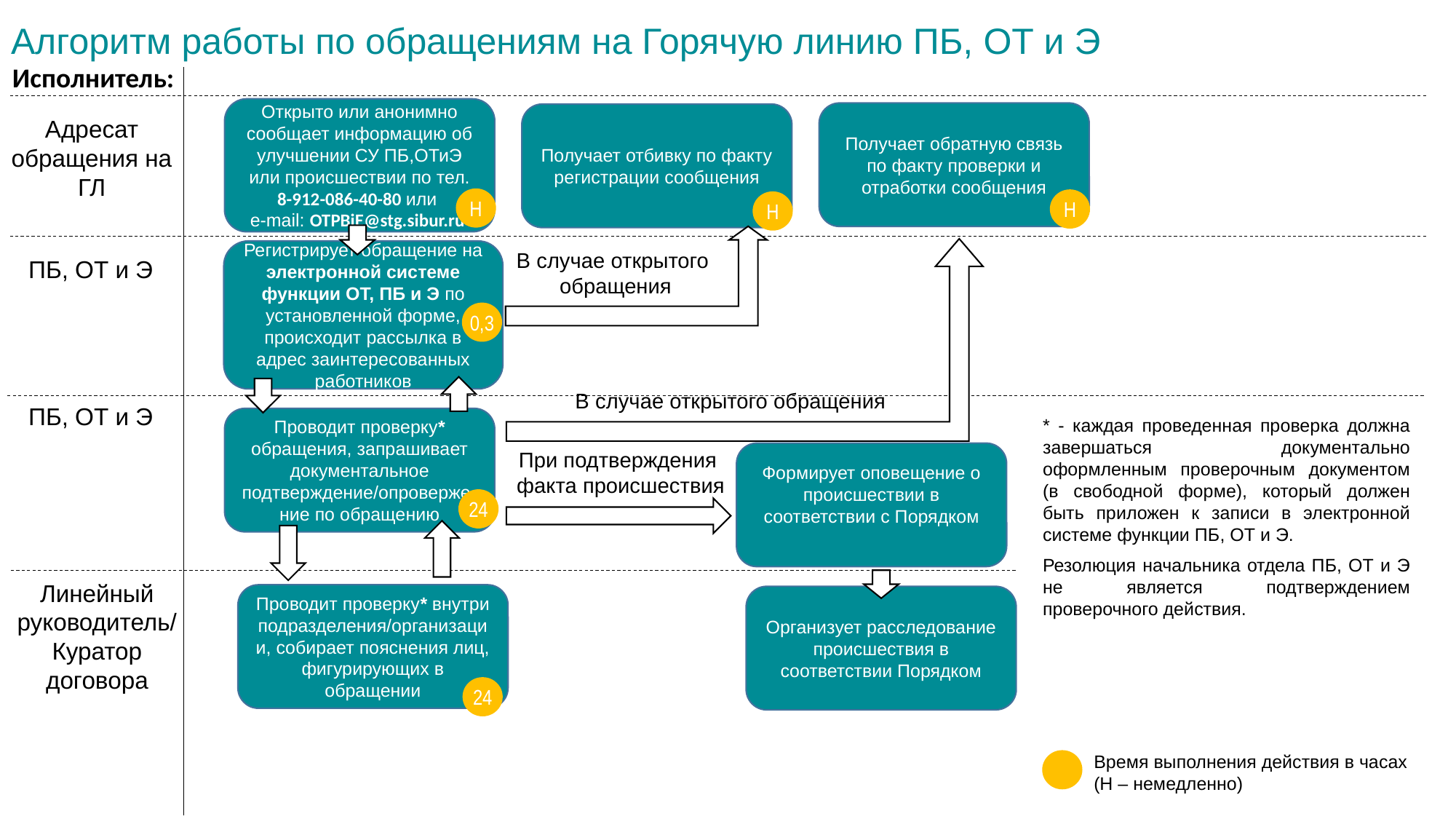

Алгоритм работы по обращениям на Горячую линию ПБ, ОТ и Э
Исполнитель:
Открыто или анонимно сообщает информацию об улучшении СУ ПБ,ОТиЭ или происшествии по тел. 8-912-086-40-80 или
e-mail: OTPBiE@stg.sibur.ru
Получает обратную связь по факту проверки и отработки сообщения
Получает отбивку по факту регистрации сообщения
Адресат обращения на ГЛ
Н
Н
Н

Регистрирует обращение на электронной системе функции ОТ, ПБ и Э по установленной форме, происходит рассылка в адрес заинтересованных работников
В случае открытого
обращения
ПБ, ОТ и Э
0,3

В случае открытого обращения
ПБ, ОТ и Э

Проводит проверку* обращения, запрашивает документальное подтверждение/опроверже-ние по обращению
* - каждая проведенная проверка должна завершаться документально оформленным проверочным документом (в свободной форме), который должен быть приложен к записи в электронной системе функции ПБ, ОТ и Э.

Резолюция начальника отдела ПБ, ОТ и Э не является подтверждением проверочного действия.
При подтверждения
факта происшествия
Формирует оповещение о происшествии в соответствии с Порядком

24

Линейный руководитель/ Куратор договора
Проводит проверку* внутри подразделения/организации, собирает пояснения лиц, фигурирующих в обращении
Организует расследование происшествия в соответствии Порядком
24
Время выполнения действия в часах
(Н – немедленно)